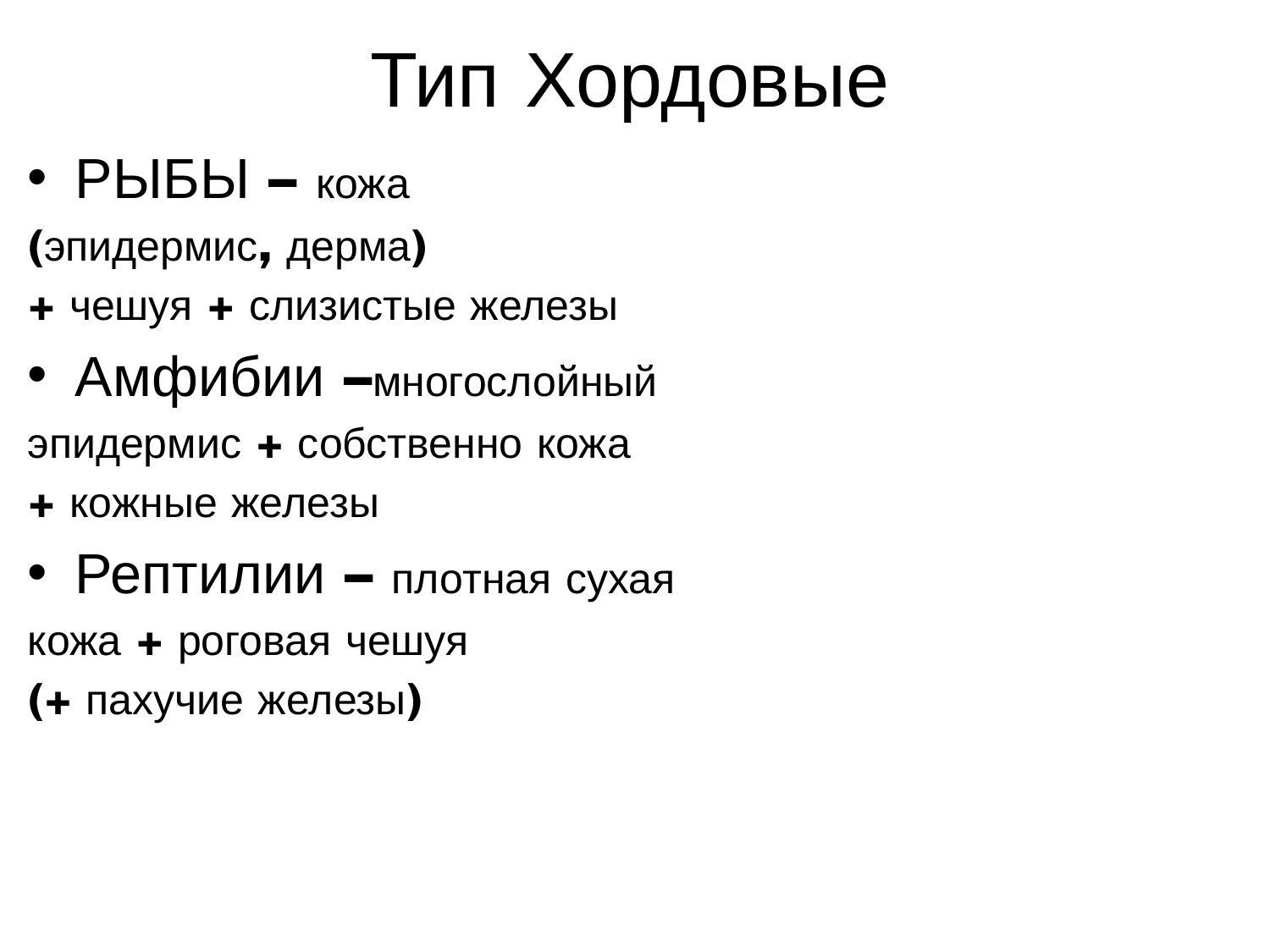

# Тип Хордовые
РЫБЫ – кожа
(эпидермис, дерма)
+ чешуя + слизистые железы
Амфибии –многослойный
эпидермис + собственно кожа
+ кожные железы
Рептилии – плотная сухая
кожа + роговая чешуя
(+ пахучие железы)